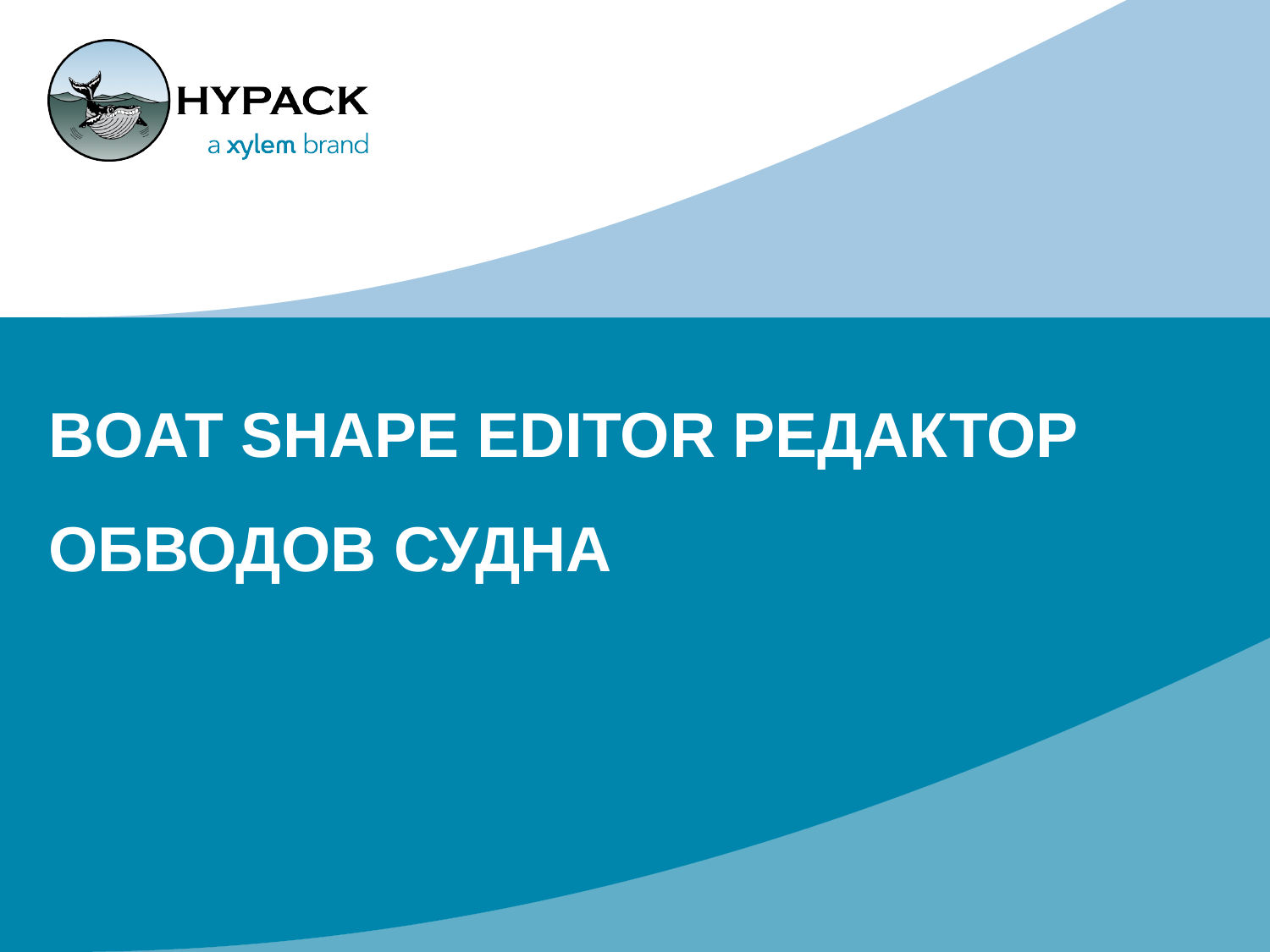

# BOAT SHAPE EDITOR РЕДАКТОР ОБВОДОВ СУДНА